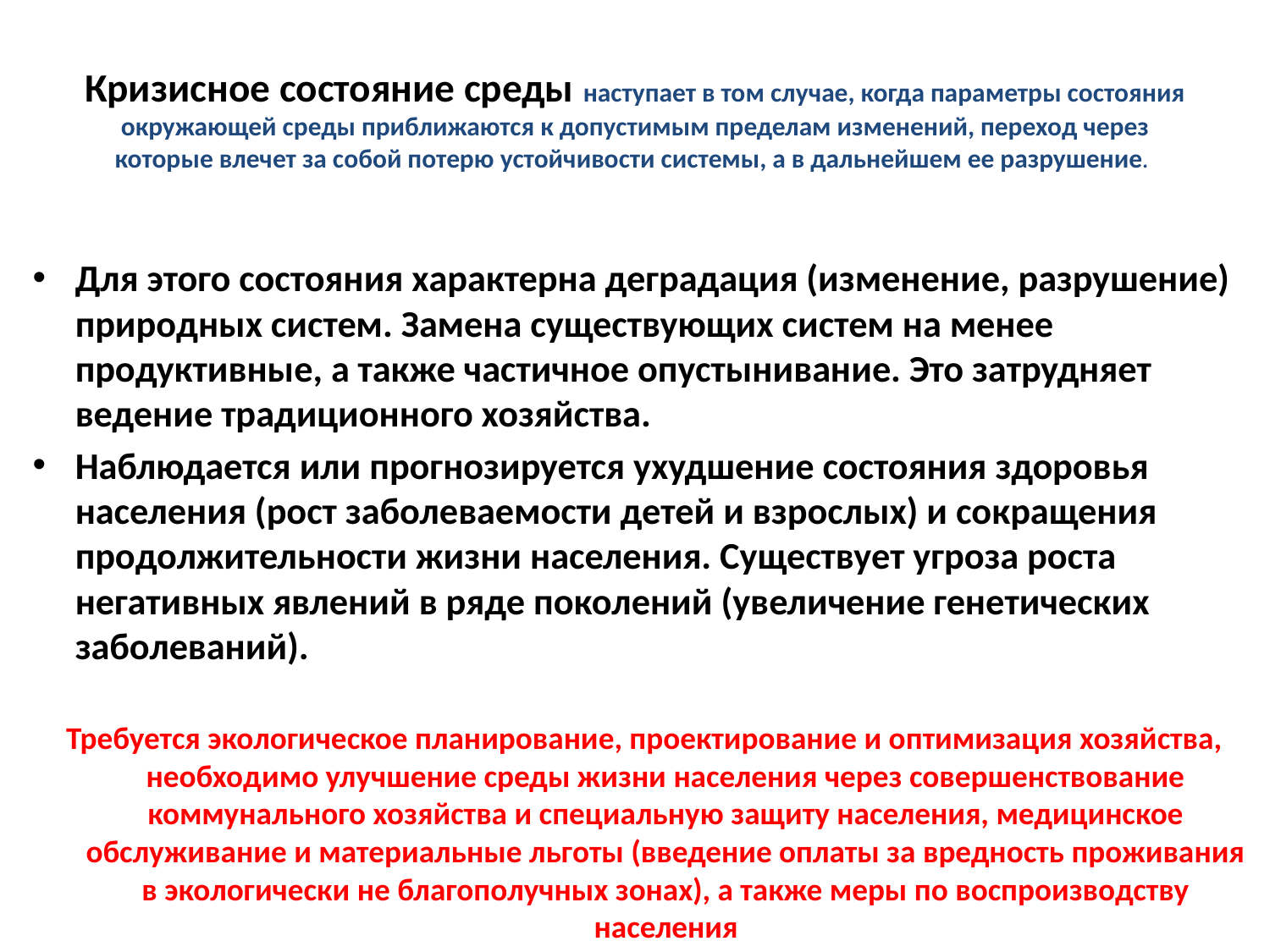

# Кризисное состояние среды наступает в том случае, когда параметры состояния окружающей среды приближаются к допустимым пределам изменений, переход через которые влечет за собой потерю устойчивости системы, а в дальнейшем ее разрушение.
Для этого состояния характерна деградация (изменение, разрушение) природных систем. Замена существующих систем на менее продуктивные, а также частичное опустынивание. Это затрудняет ведение традиционного хозяйства.
Наблюдается или прогнозируется ухудшение состояния здоровья населения (рост заболеваемости детей и взрослых) и сокращения продолжительности жизни населения. Существует угроза роста негативных явлений в ряде поколений (увеличение генетических заболеваний).

Требуется экологическое планирование, проектирование и оптимизация хозяйства, необходимо улучшение среды жизни населения через совершенствование коммунального хозяйства и специальную защиту населения, медицинское обслуживание и материальные льготы (введение оплаты за вредность проживания в экологически не благополучных зонах), а также меры по воспроизводству населения